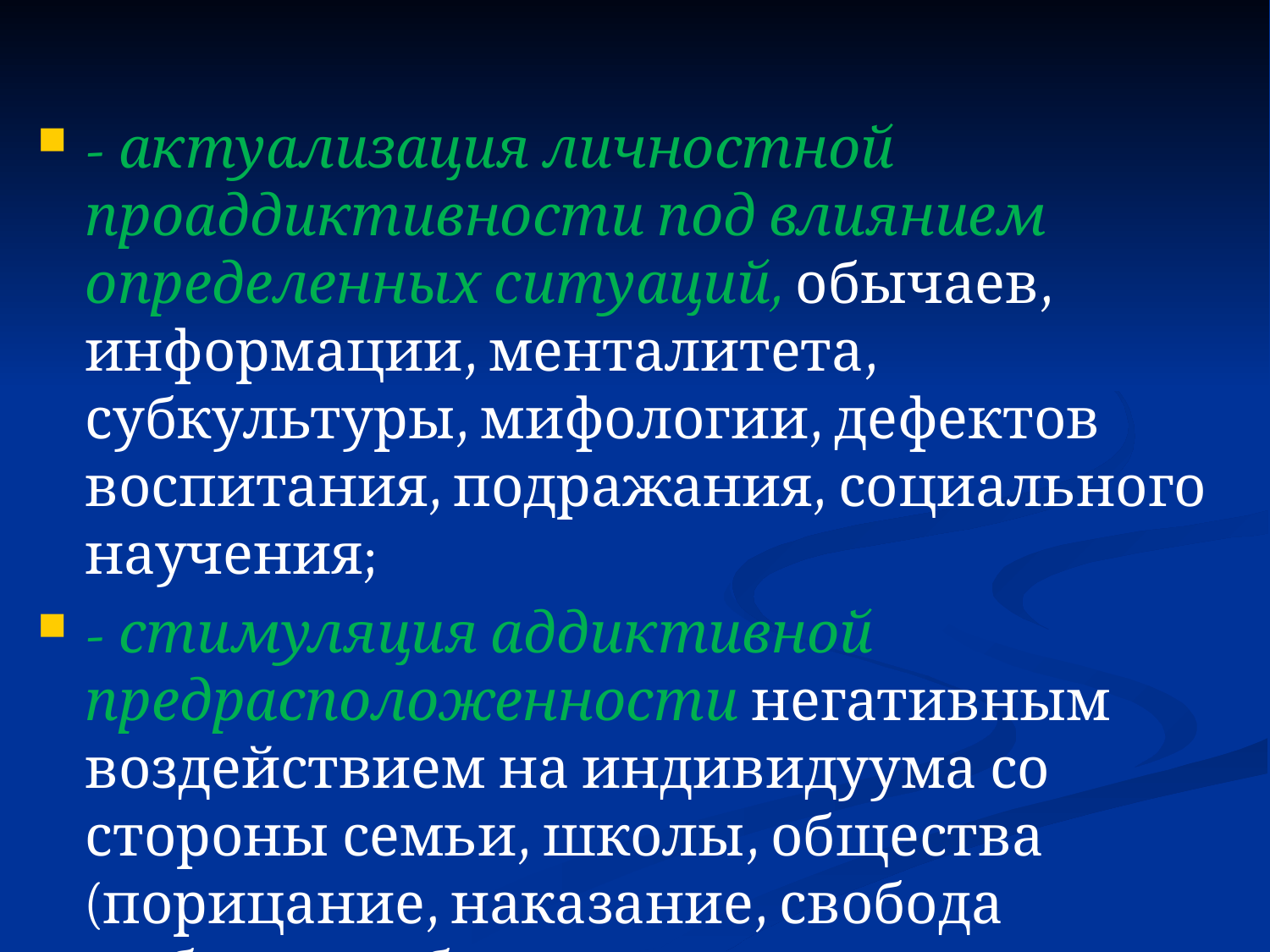

- актуализация личностной проаддиктивности под влиянием определенных ситуаций, обычаев, информации, менталитета, субкультуры, мифологии, дефектов воспитания, подражания, социального научения;
- стимуляция аддиктивной предрасположенности негативным воздействием на индивидуума со стороны семьи, школы, общества (порицание, наказание, свобода выбора, одобрение аддиктивного поведения);